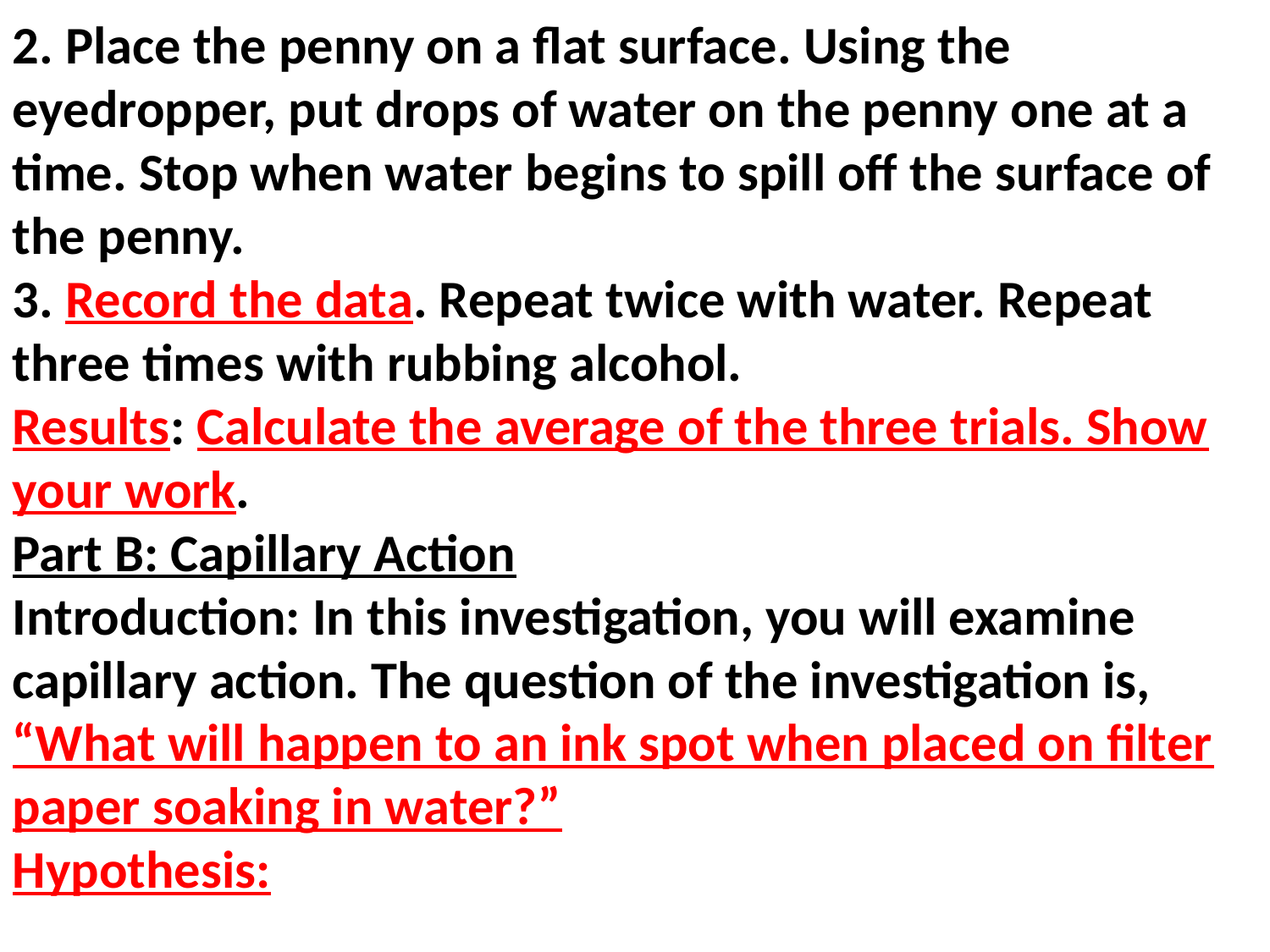

2. Place the penny on a flat surface. Using the eyedropper, put drops of water on the penny one at a time. Stop when water begins to spill off the surface of the penny.
3. Record the data. Repeat twice with water. Repeat three times with rubbing alcohol.
Results: Calculate the average of the three trials. Show your work.
Part B: Capillary Action
Introduction: In this investigation, you will examine capillary action. The question of the investigation is,
“What will happen to an ink spot when placed on filter paper soaking in water?”
Hypothesis: